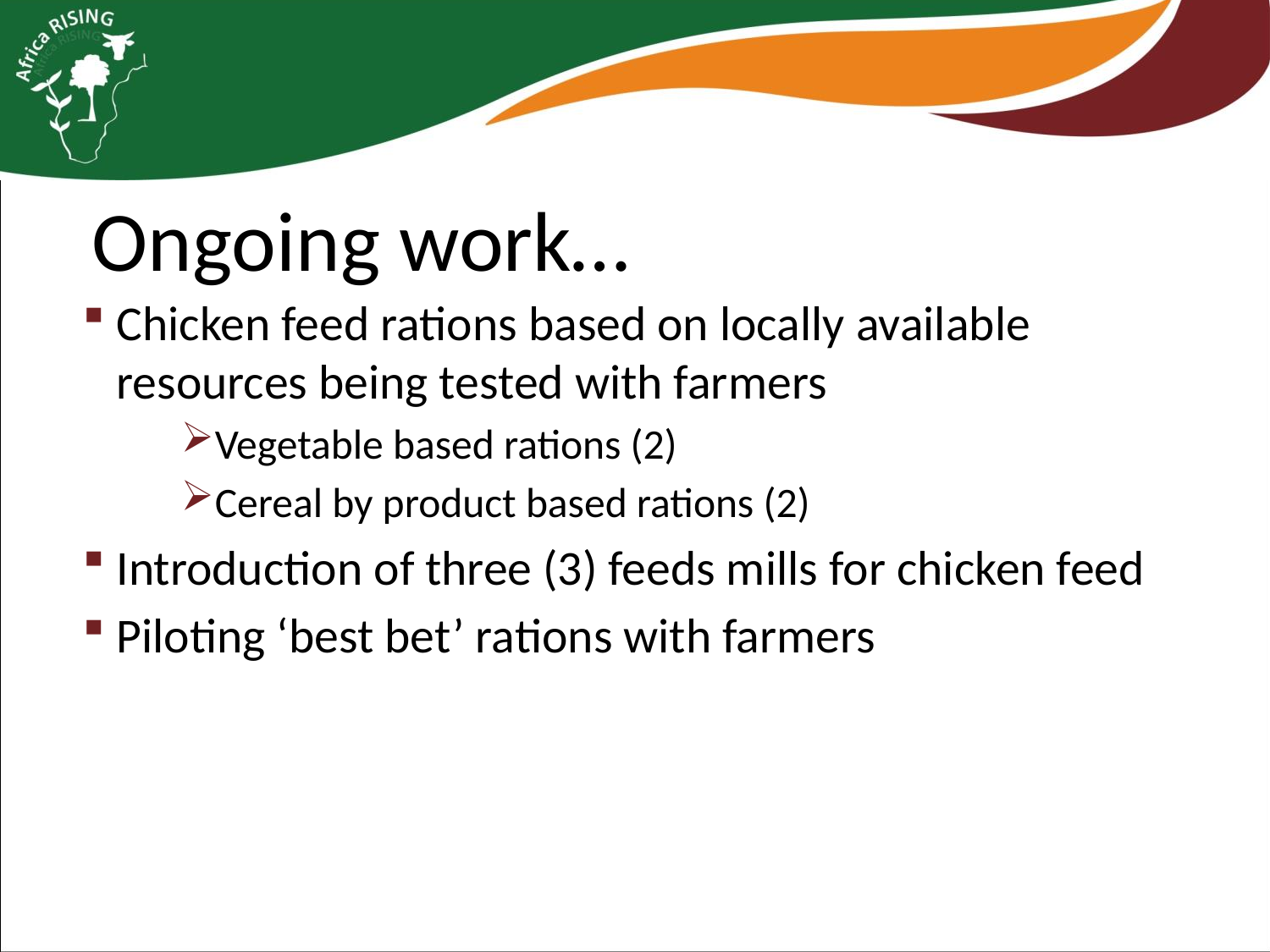

Ongoing work…
Chicken feed rations based on locally available resources being tested with farmers
Vegetable based rations (2)
Cereal by product based rations (2)
Introduction of three (3) feeds mills for chicken feed
Piloting ‘best bet’ rations with farmers